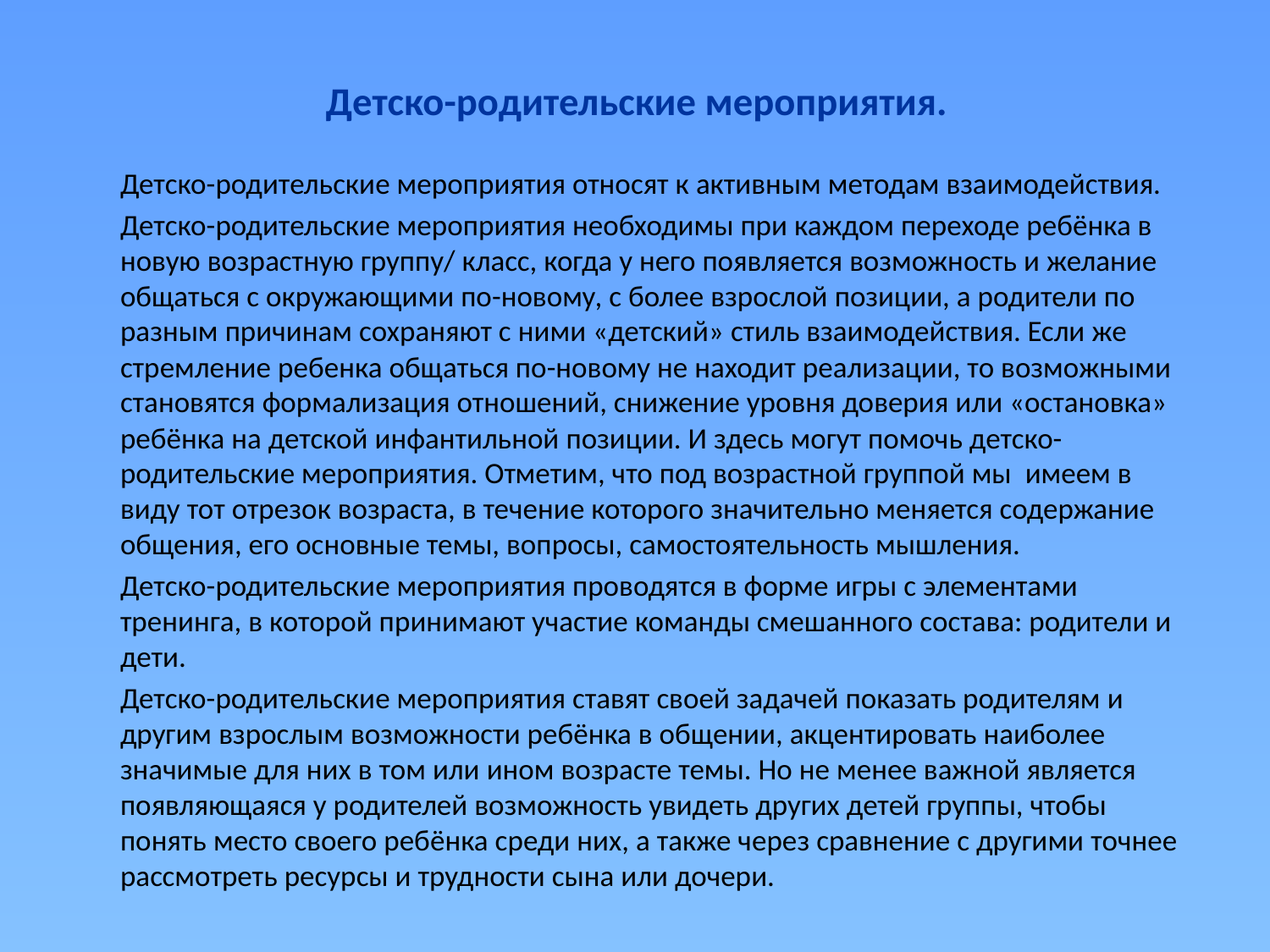

#
Детско-родительские мероприятия.

	Детско-родительские мероприятия относят к активным методам взаимодействия.
	Детско-родительские мероприятия необходимы при каждом переходе ребёнка в новую возрастную группу/ класс, когда у него появляется возможность и желание общаться с окружающими по-новому, с более взрослой позиции, а родители по разным причинам сохраняют с ними «детский» стиль взаимодействия. Если же стремление ребенка общаться по-новому не находит реализации, то возможными становятся формализация отношений, снижение уровня доверия или «остановка» ребёнка на детской инфантильной позиции. И здесь могут помочь детско-родительские мероприятия. Отметим, что под возрастной группой мы  имеем в виду тот отрезок возраста, в течение которого значительно меняется содержание общения, его основные темы, вопросы, самостоятельность мышления.
	Детско-родительские мероприятия проводятся в форме игры с элементами тренинга, в которой принимают участие команды смешанного состава: родители и дети.
	Детско-родительские мероприятия ставят своей задачей показать родителям и другим взрослым возможности ребёнка в общении, акцентировать наиболее значимые для них в том или ином возрасте темы. Но не менее важной является появляющаяся у родителей возможность увидеть других детей группы, чтобы понять место своего ребёнка среди них, а также через сравнение с другими точнее рассмотреть ресурсы и трудности сына или дочери.